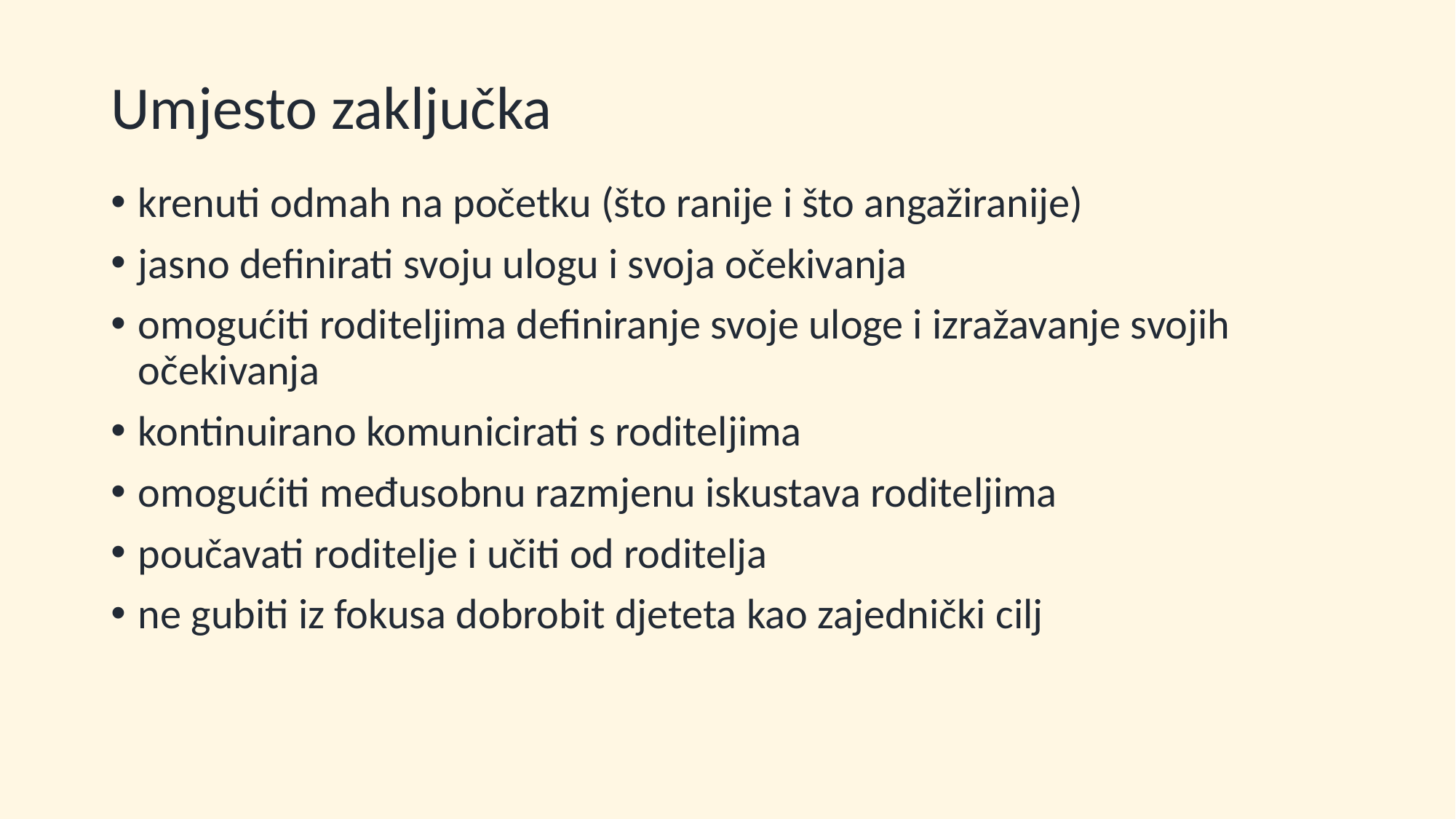

# Umjesto zaključka
krenuti odmah na početku (što ranije i što angažiranije)
jasno definirati svoju ulogu i svoja očekivanja
omogućiti roditeljima definiranje svoje uloge i izražavanje svojih očekivanja
kontinuirano komunicirati s roditeljima
omogućiti međusobnu razmjenu iskustava roditeljima
poučavati roditelje i učiti od roditelja
ne gubiti iz fokusa dobrobit djeteta kao zajednički cilj